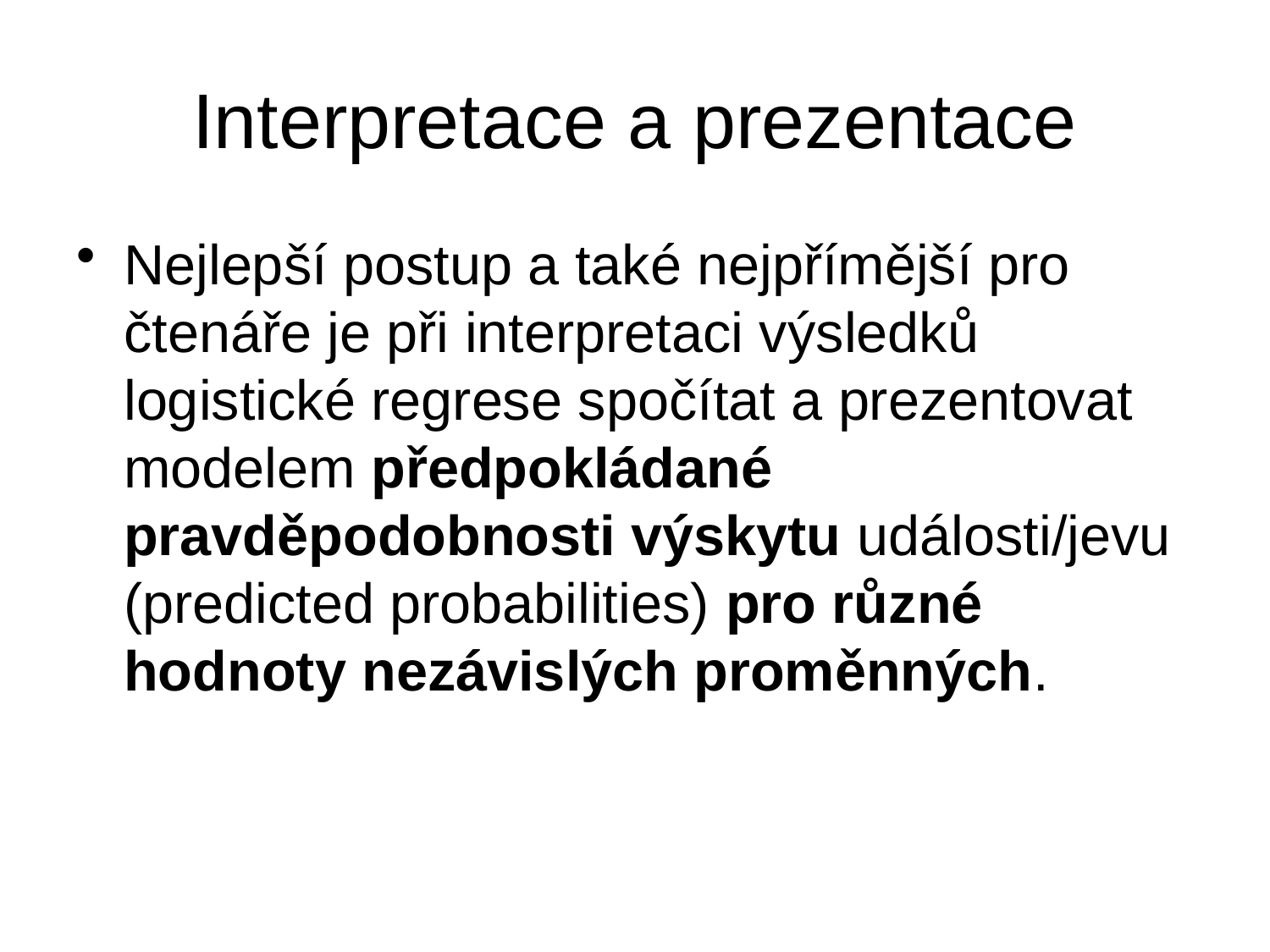

# Interpretace a prezentace
Nejlepší postup a také nejpřímější pro čtenáře je při interpretaci výsledků logistické regrese spočítat a prezentovat modelem předpokládané pravděpodobnosti výskytu události/jevu (predicted probabilities) pro různé hodnoty nezávislých proměnných.